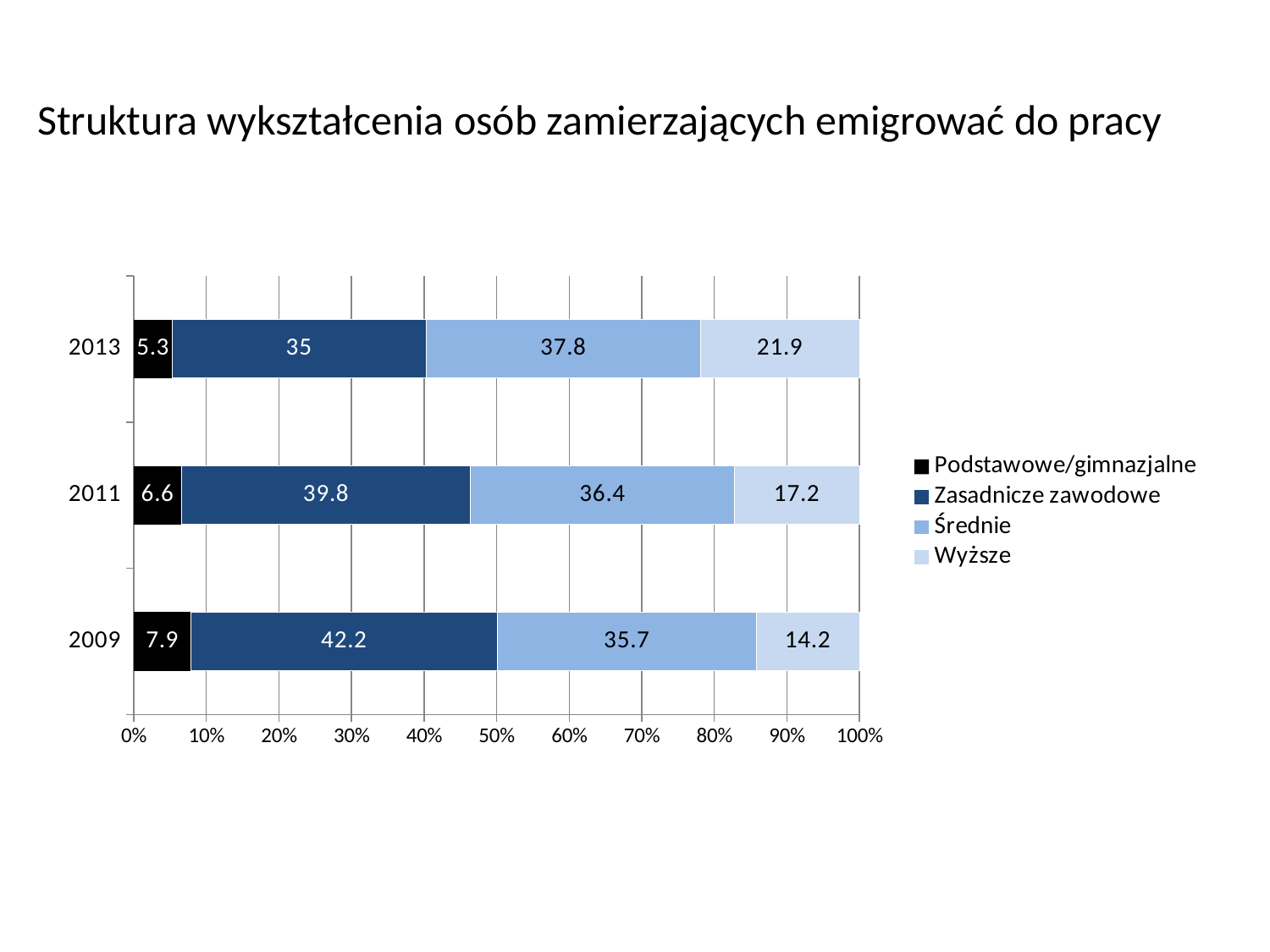

Struktura wykształcenia osób zamierzających emigrować do pracy

### Chart

| Category | Podstawowe/gimnazjalne | Zasadnicze zawodowe | Średnie | Wyższe |
|---|---|---|---|---|
| 2009 | 7.9 | 42.2 | 35.7 | 14.2 |
| 2011 | 6.6 | 39.8 | 36.4 | 17.2 |
| 2013 | 5.3 | 35.0 | 37.8 | 21.9 |